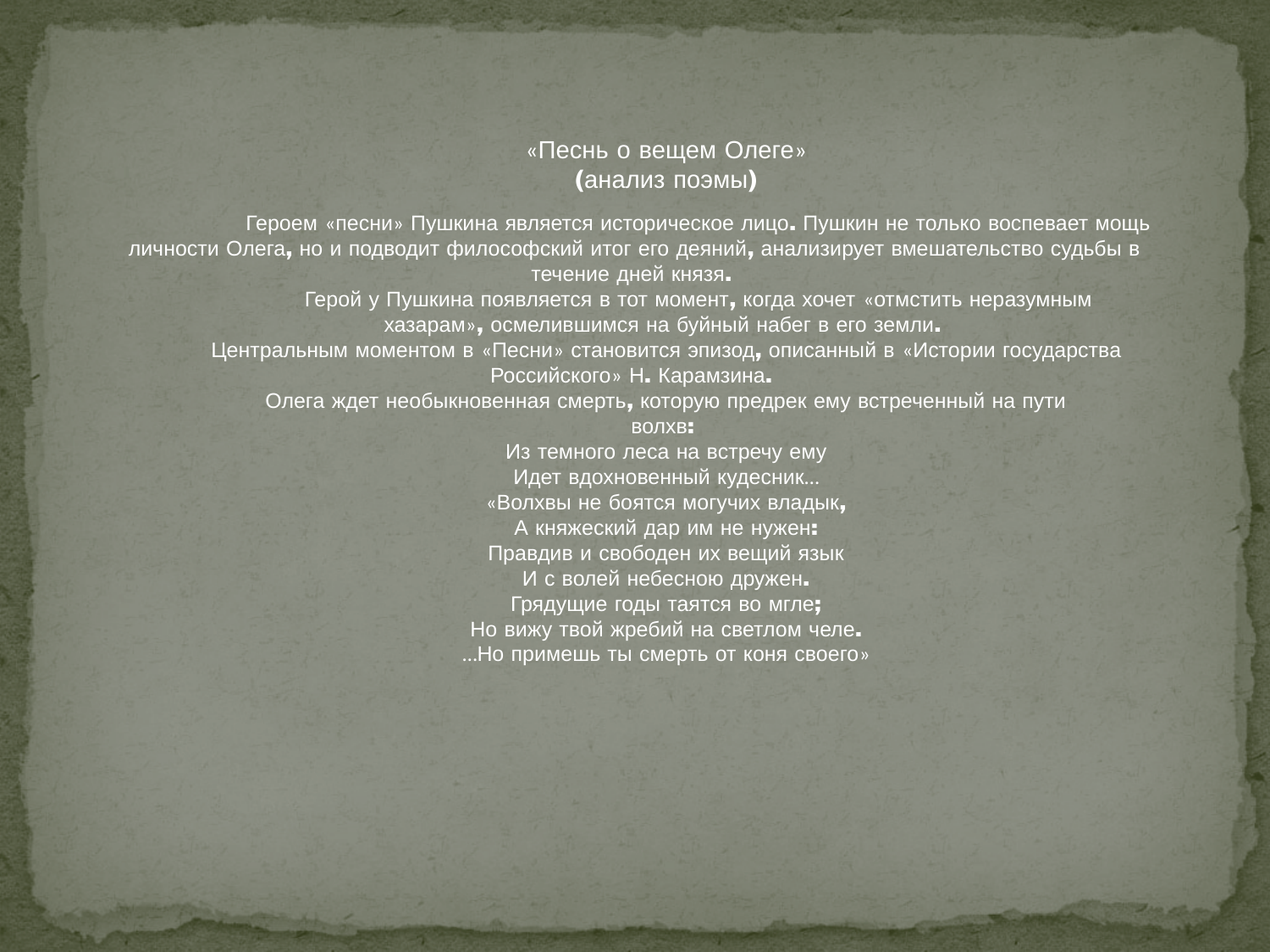

«Песнь о вещем Олеге»
(анализ поэмы)

	Героем «песни» Пушкина является историческое лицо. Пушкин не только воспевает мощь личности Олега, но и подводит философский итог его деяний, анализирует вмешательство судьбы в течение дней князя.
	Герой у Пушкина появляется в тот момент, когда хочет «отмстить неразумным
хазарам», осмелившимся на буйный набег в его земли.
Центральным моментом в «Песни» становится эпизод, описанный в «Истории государства Российского» Н. Карамзина.
Олега ждет необыкновенная смерть, которую предрек ему встреченный на пути
волхв:
Из темного леса на встречу ему
Идет вдохновенный кудесник…
«Волхвы не боятся могучих владык,
А княжеский дар им не нужен:
Правдив и свободен их вещий язык
И с волей небесною дружен.
Грядущие годы таятся во мгле;
Но вижу твой жребий на светлом челе.
…Но примешь ты смерть от коня своего»